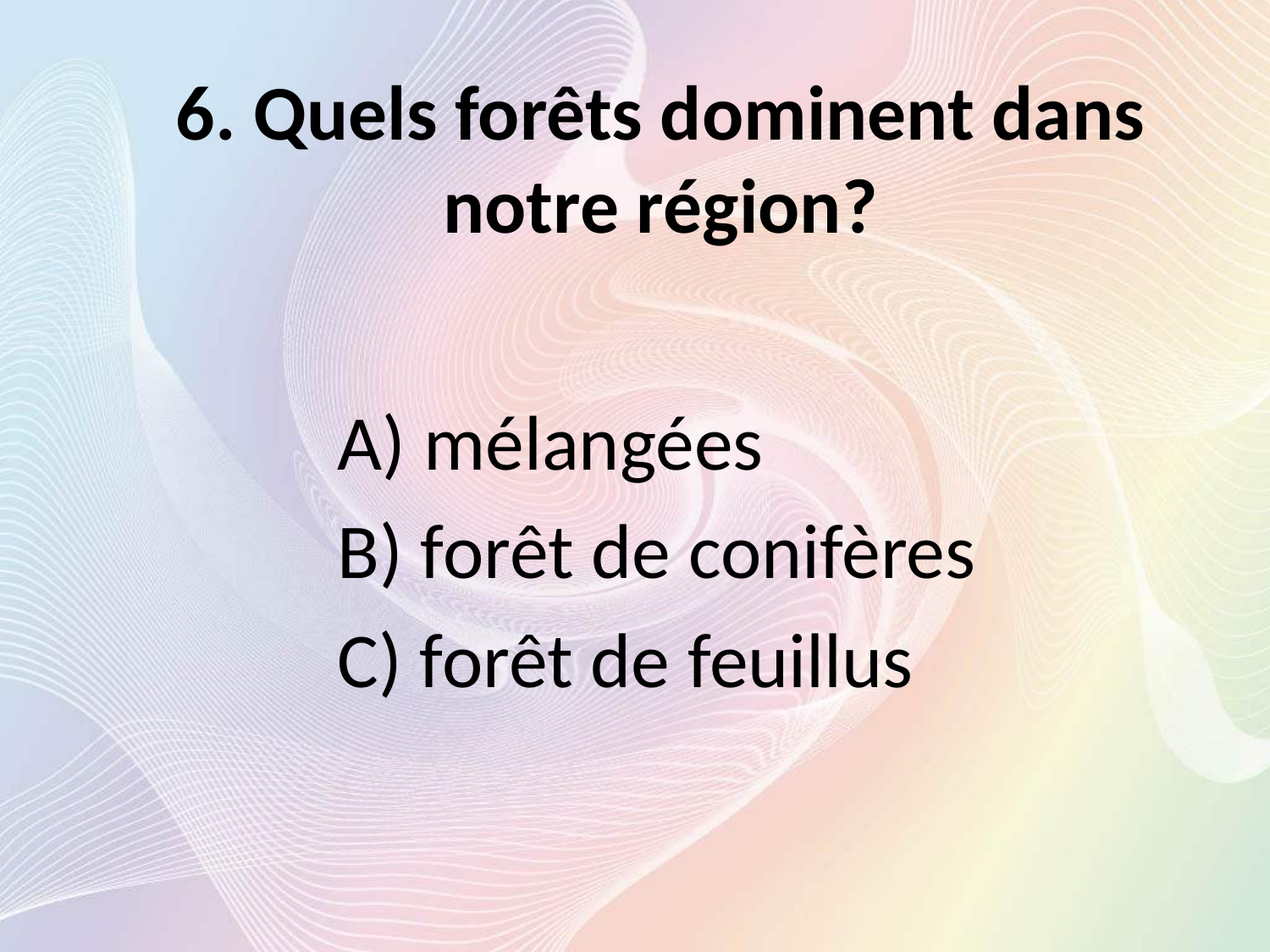

# 6. Quels forêts dominent dans notre région?
A) mélangées
B) forêt de conifères
C) forêt de feuillus